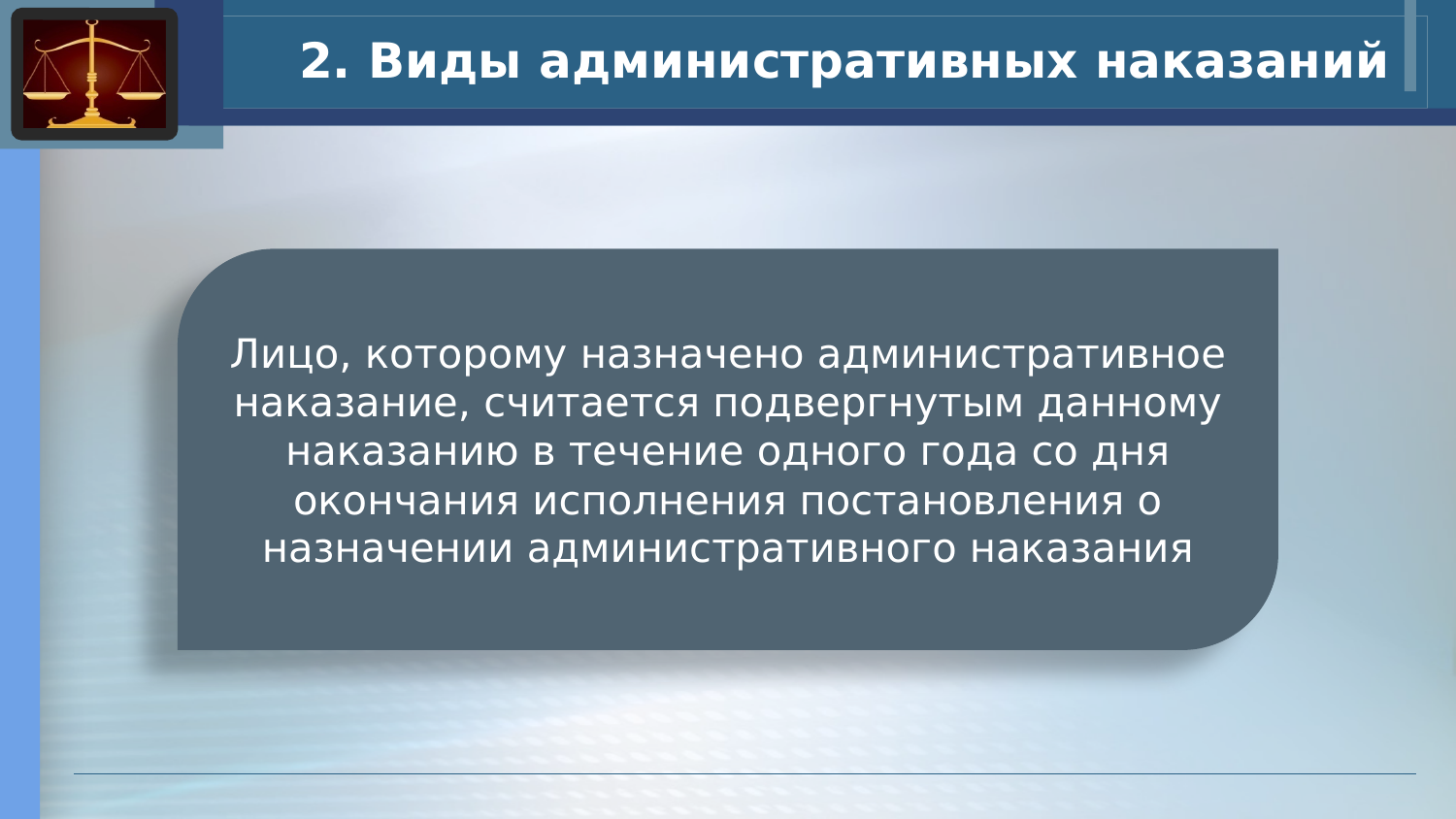

# 2. Виды административных наказаний
Лицо, которому назначено административное наказание, считается подвергнутым данному наказанию в течение одного года со дня окончания исполнения постановления о назначении административного наказания
11